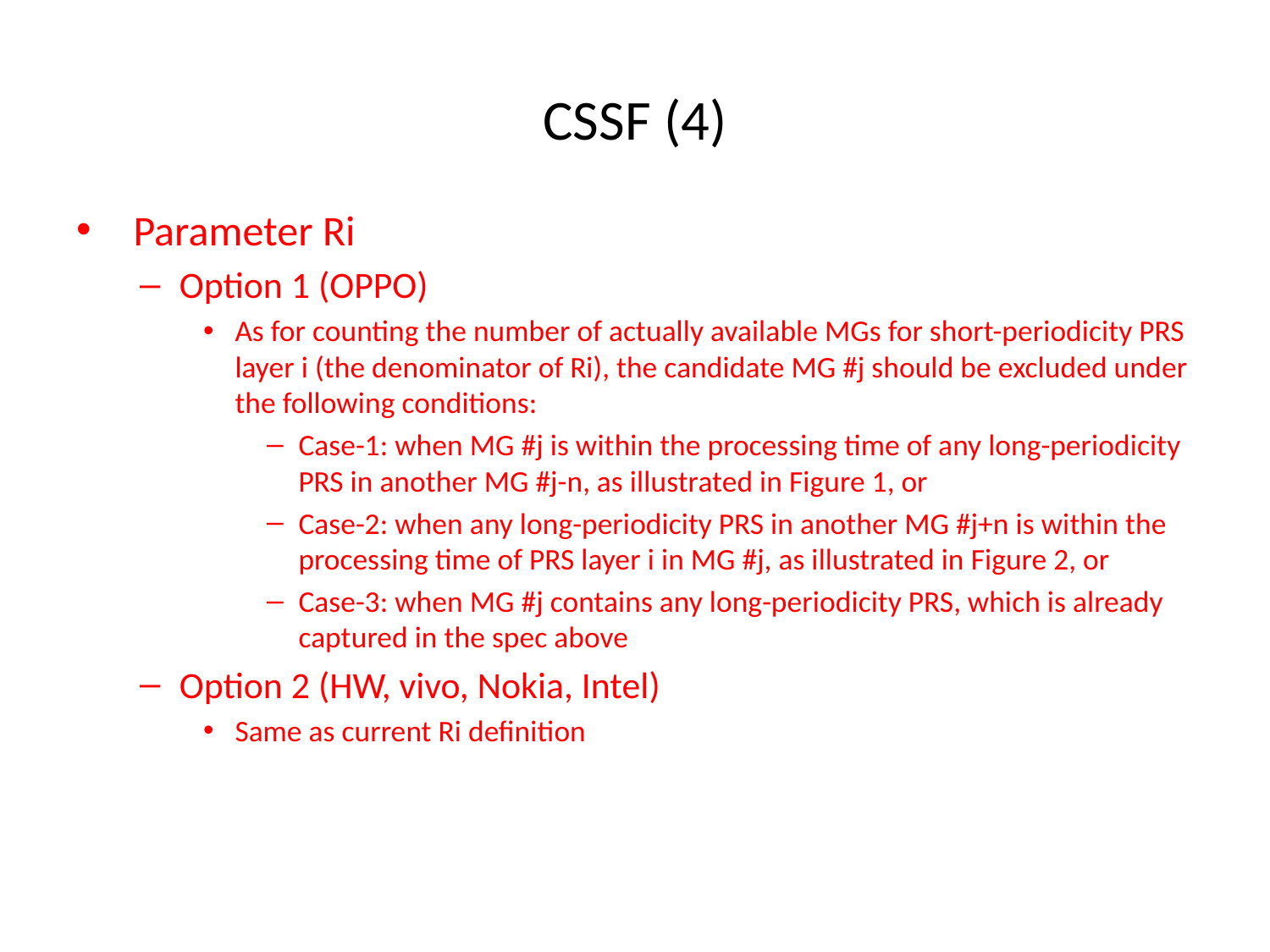

# CSSF (4)
 Parameter Ri
Option 1 (OPPO)
As for counting the number of actually available MGs for short-periodicity PRS layer i (the denominator of Ri), the candidate MG #j should be excluded under the following conditions:
Case-1: when MG #j is within the processing time of any long-periodicity PRS in another MG #j-n, as illustrated in Figure 1, or
Case-2: when any long-periodicity PRS in another MG #j+n is within the processing time of PRS layer i in MG #j, as illustrated in Figure 2, or
Case-3: when MG #j contains any long-periodicity PRS, which is already captured in the spec above
Option 2 (HW, vivo, Nokia, Intel)
Same as current Ri definition